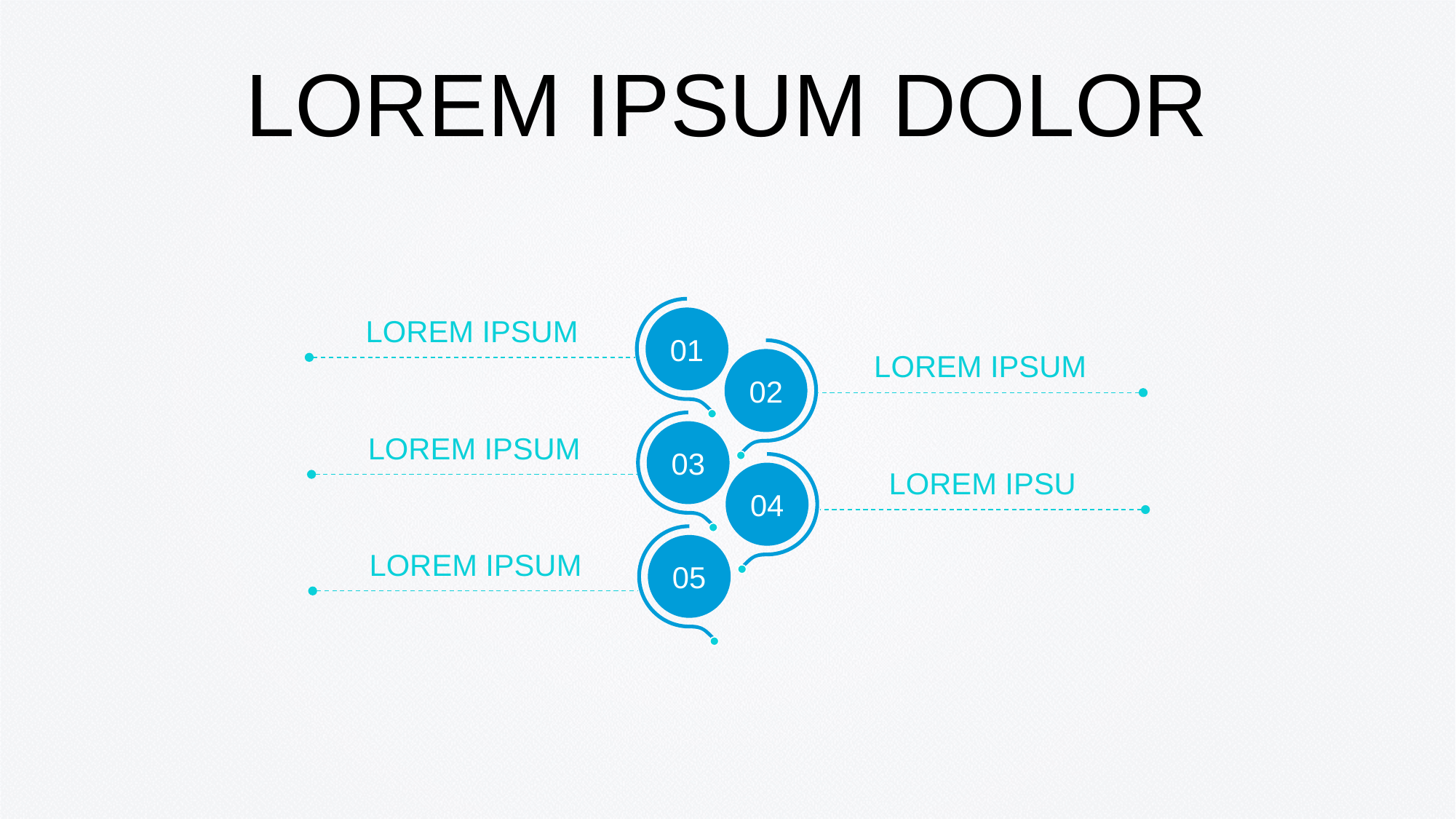

# LOREM IPSUM DOLOR
LOREM IPSUM

01
LOREM IPSUM

02
LOREM IPSUM

03
LOREM IPSU

04
LOREM IPSUM

05